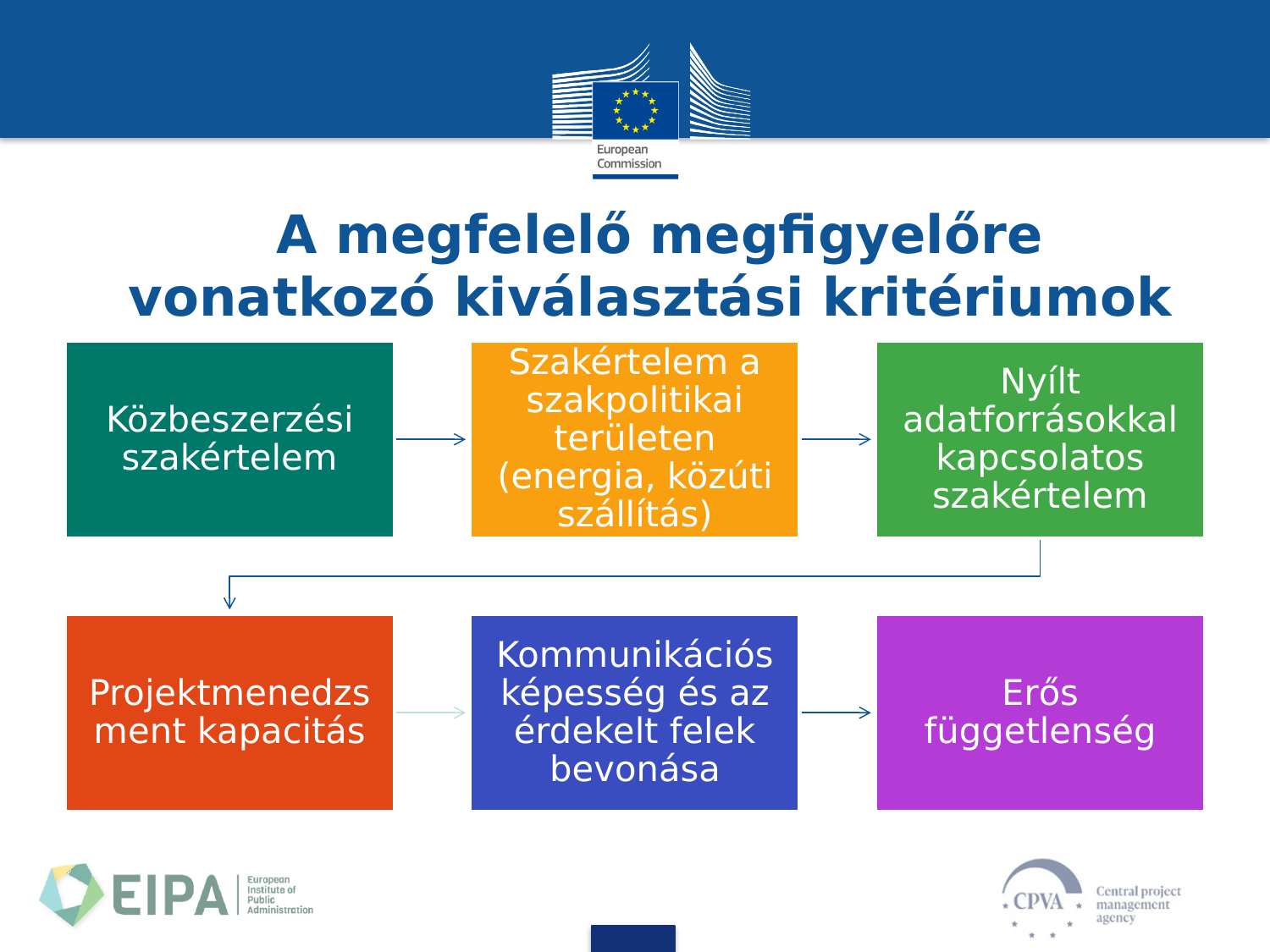

# A megfelelő megfigyelőre vonatkozó kiválasztási kritériumok

Közbeszerzési szakértelem

Szakértelem a szakpolitikai területen (energia, közúti szállítás)

Nyílt adatforrásokkal kapcsolatos szakértelem

Projektmenedzsment kapacitás

Kommunikációs képesség és az érdekelt felek bevonása
Erős függetlenség